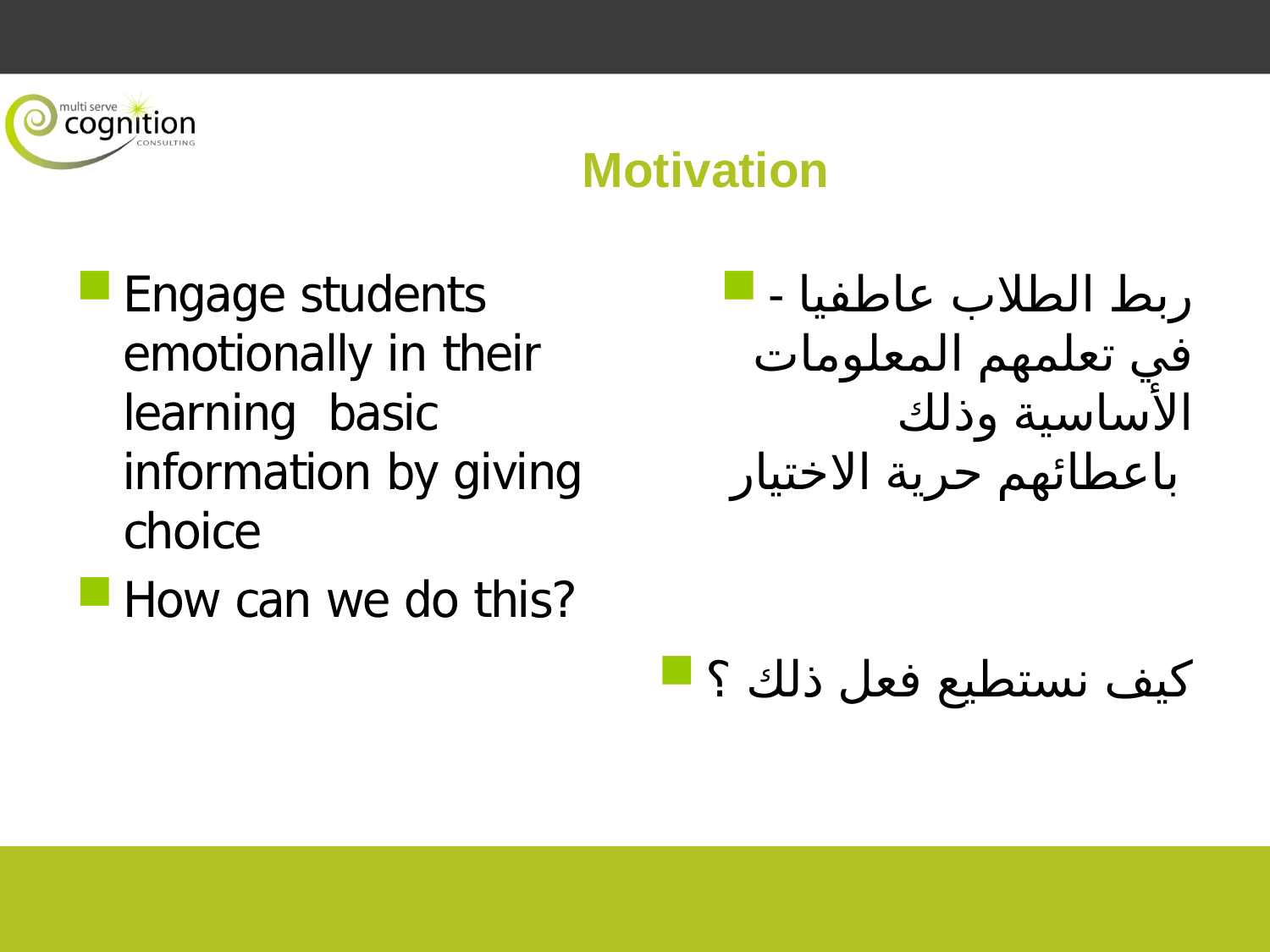

# Motivation
Engage students emotionally in their learning  basic information by giving choice
How can we do this?

- ربط الطلاب عاطفيا في تعلمهم المعلومات الأساسية وذلك باعطائهم حرية الاختيار

كيف نستطيع فعل ذلك ؟